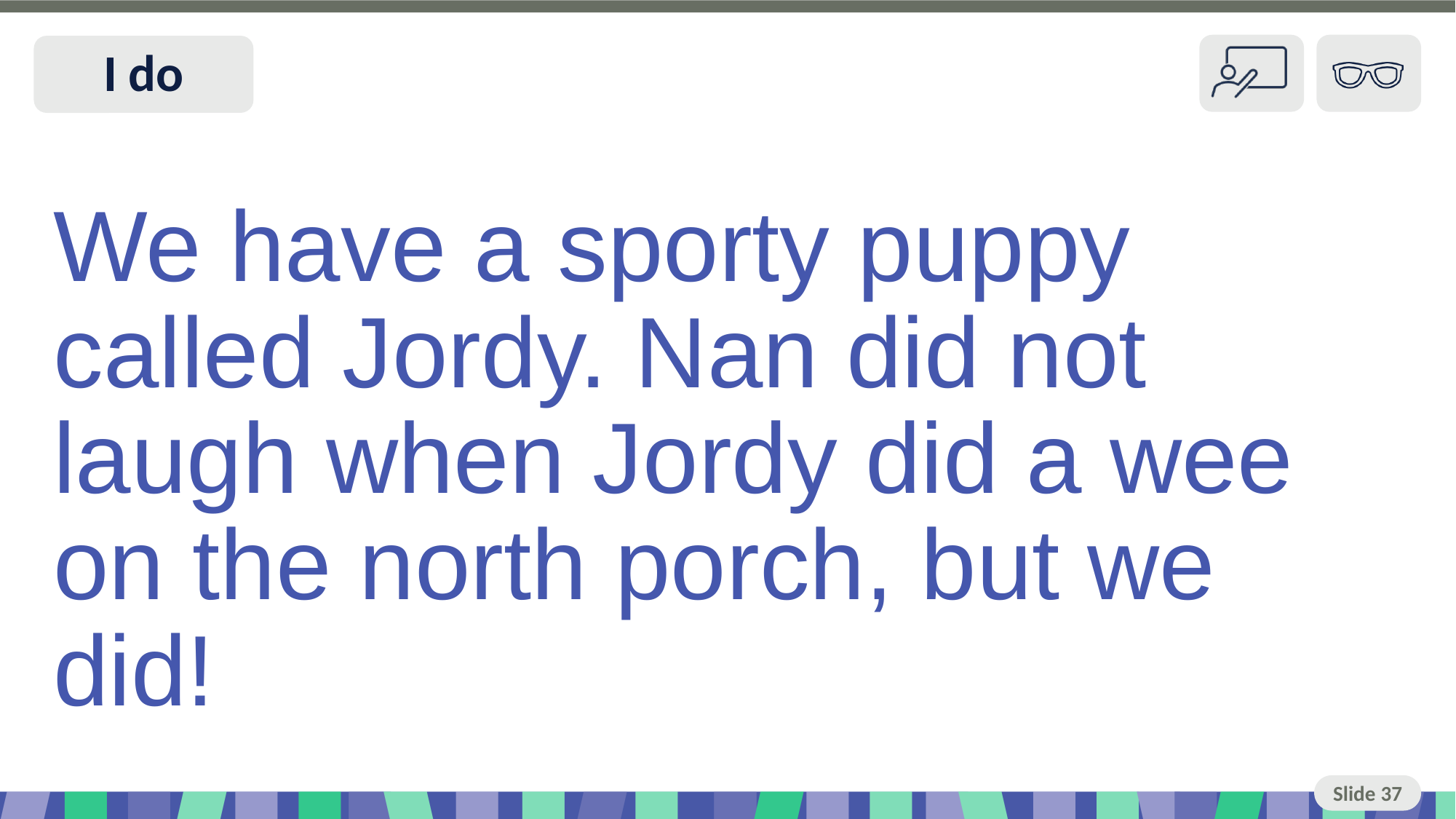

Slide 37 I do
We have a sporty puppy called Jordy. Nan did not laugh when Jordy did a wee on the north porch, but we did!